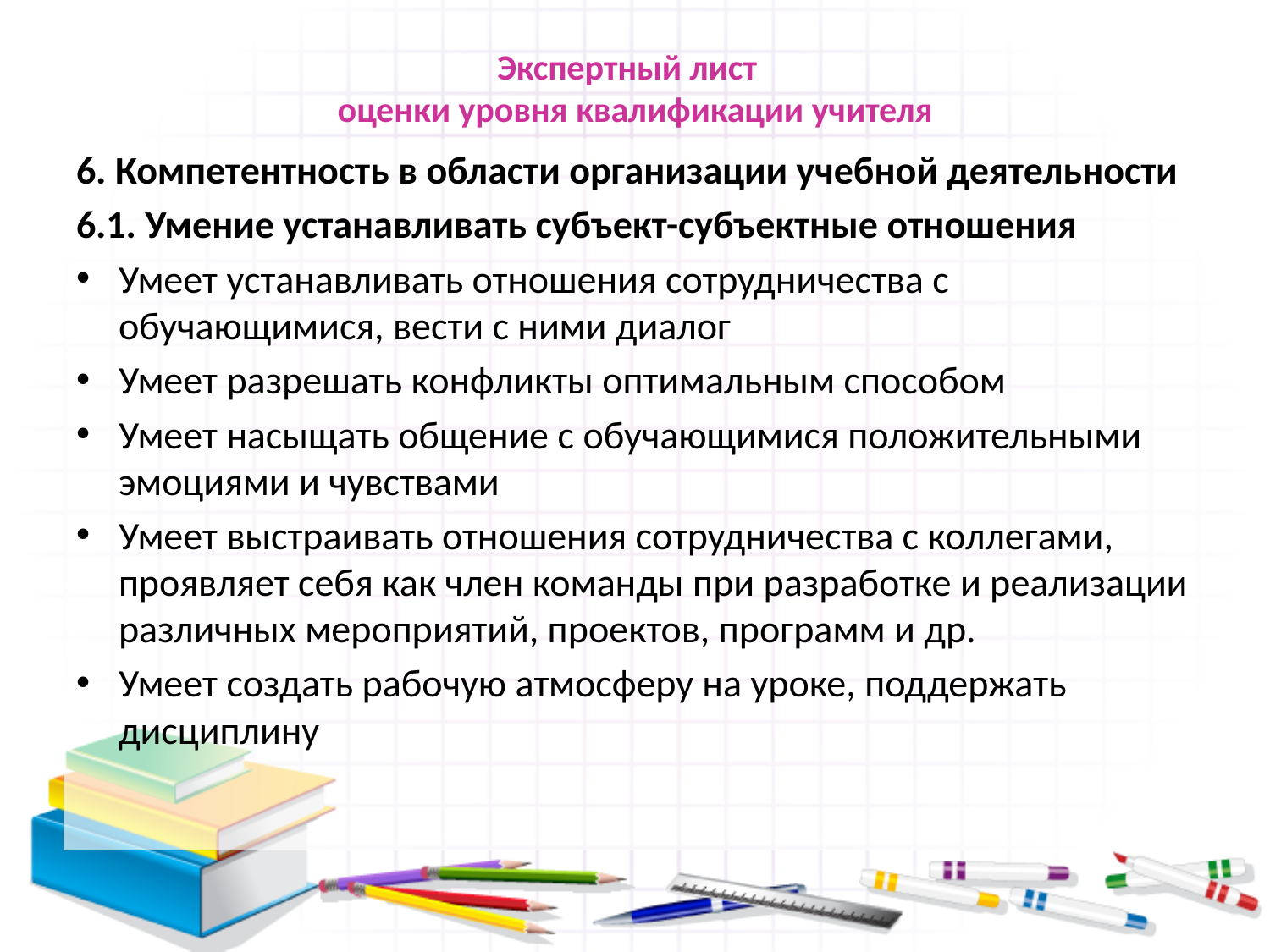

# Экспертный лист оценки уровня квалификации учителя
6. Компетентность в области организации учебной деятельности
6.1. Умение устанавливать субъект-субъектные отношения
Умеет устанавливать отношения сотрудничества с обучающимися, вести с ними диалог
Умеет разрешать конфликты оптимальным способом
Умеет насыщать общение с обучающимися положительными эмоциями и чувствами
Умеет выстраивать отношения сотрудничества с коллегами, проявляет себя как член команды при разработке и реализации различных мероприятий, проектов, программ и др.
Умеет создать рабочую атмосферу на уроке, поддержать дисциплину